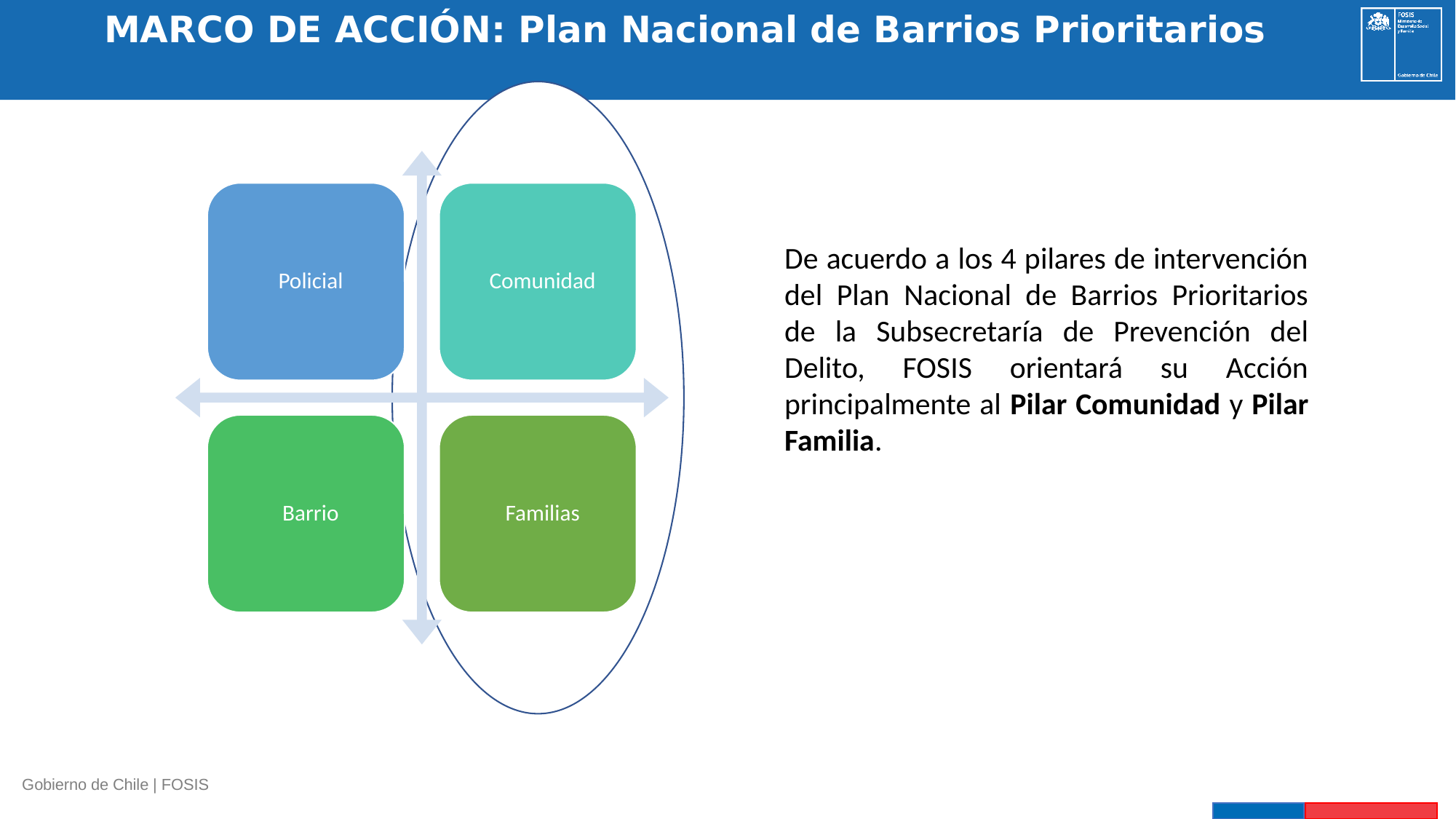

MARCO DE ACCIÓN: Plan Nacional de Barrios Prioritarios

Policial
Comunidad
Barrio
Familias
De acuerdo a los 4 pilares de intervención del Plan Nacional de Barrios Prioritarios de la Subsecretaría de Prevención del Delito, FOSIS orientará su Acción principalmente al Pilar Comunidad y Pilar Familia.